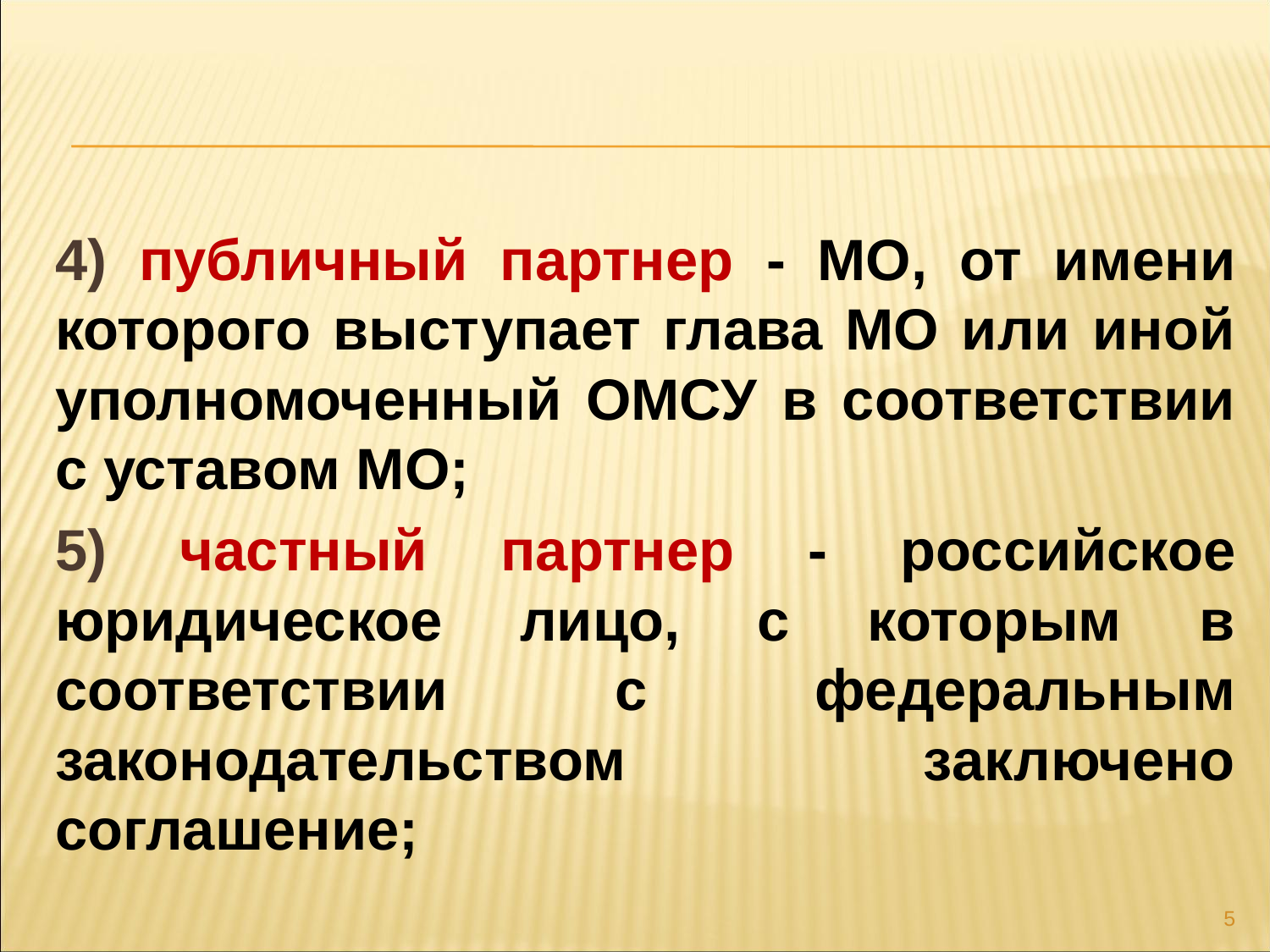

4) публичный партнер - МО, от имени которого выступает глава МО или иной уполномоченный ОМСУ в соответствии с уставом МО;
5) частный партнер - российское юридическое лицо, с которым в соответствии с федеральным законодательством заключено соглашение;

5